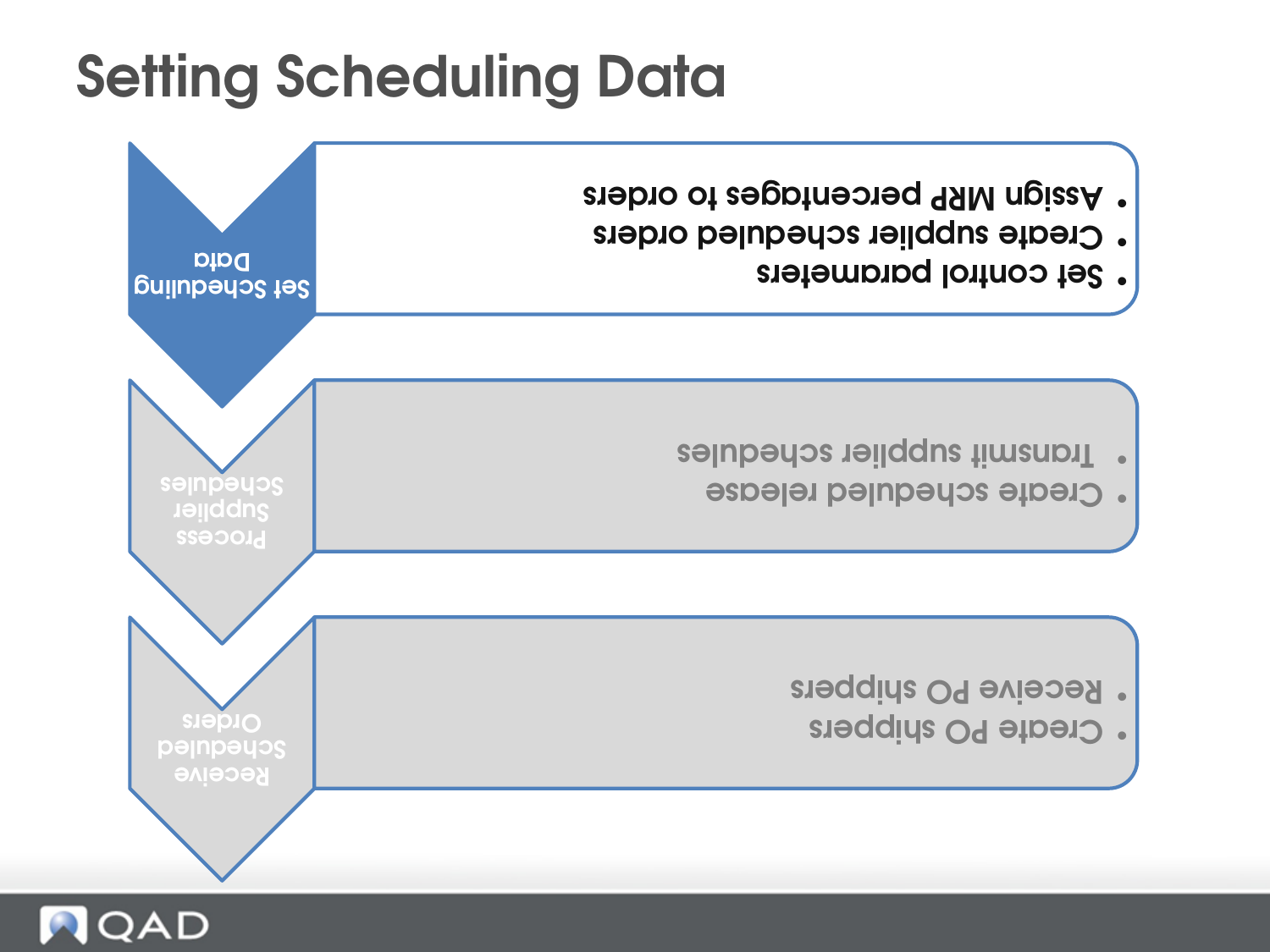

# Setting Scheduling Data
Set Scheduling Data
Set control parameters
Create supplier scheduled orders
Assign MRP percentages to orders
Process Supplier Schedules
Create scheduled release
 Transmit supplier schedules
Receive Scheduled Orders
Create PO shippers
Receive PO shippers